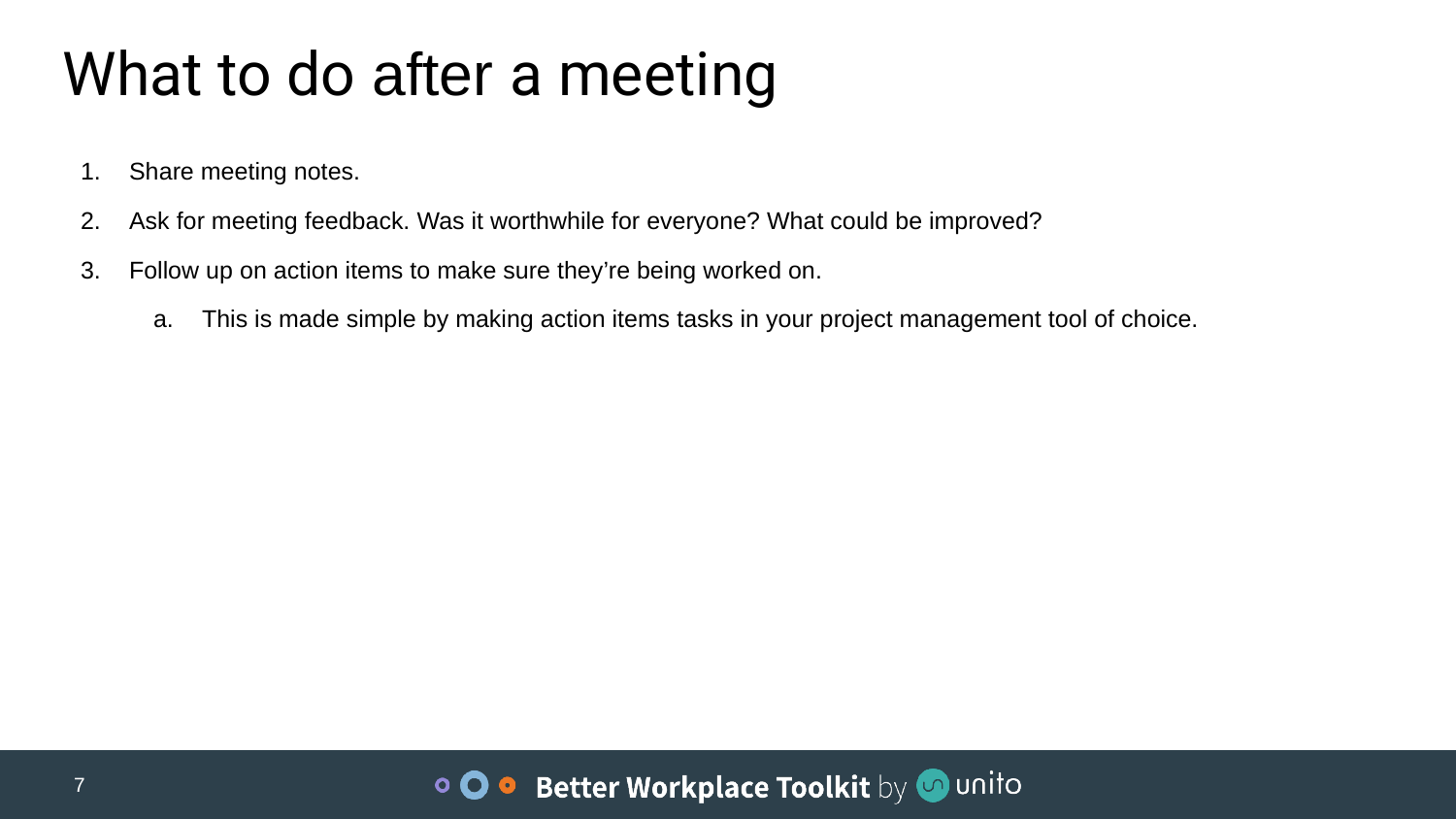

What to do after a meeting
Share meeting notes.
Ask for meeting feedback. Was it worthwhile for everyone? What could be improved?
Follow up on action items to make sure they’re being worked on.
This is made simple by making action items tasks in your project management tool of choice.